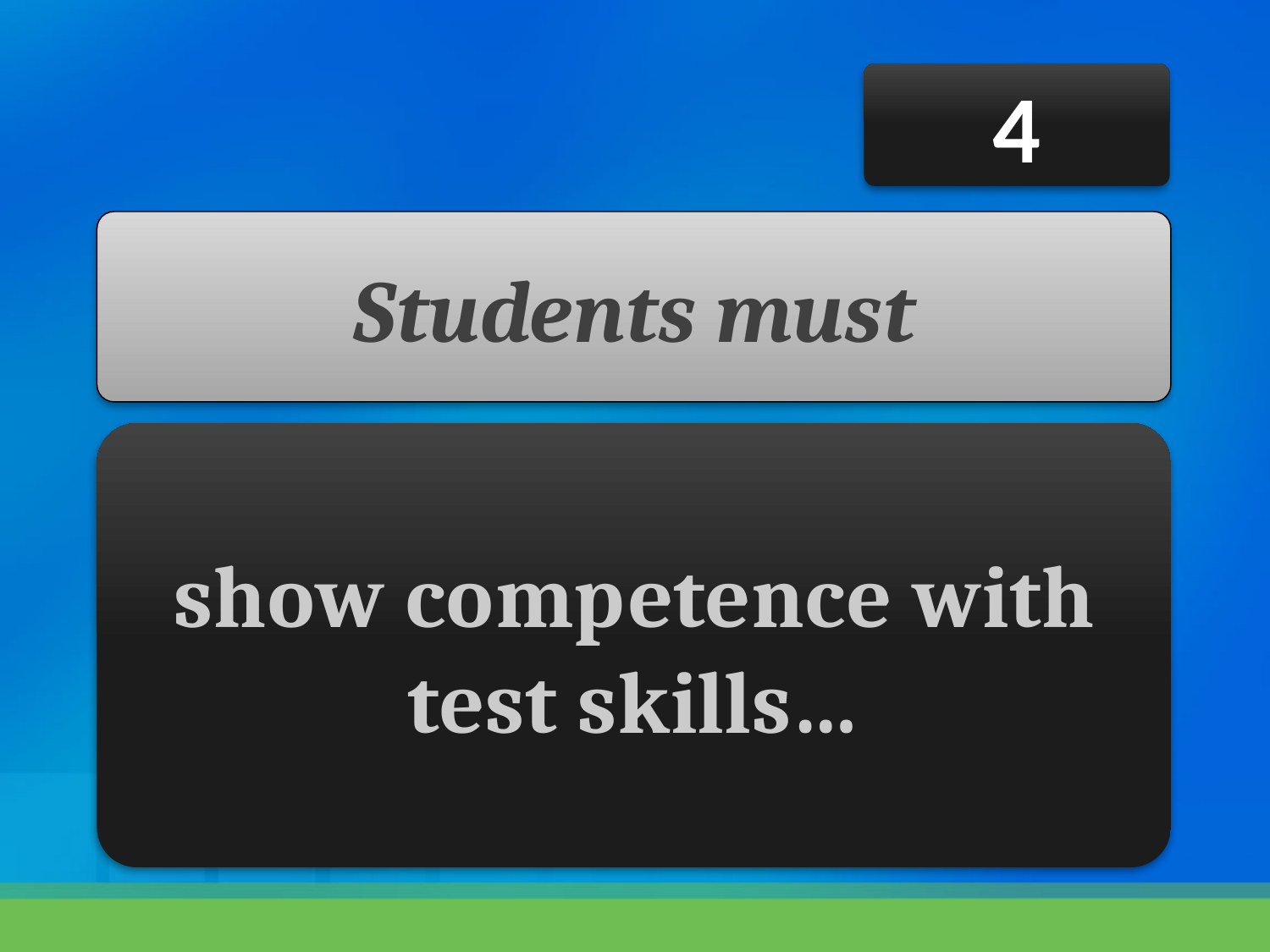

4
Students must
show competence with test skills…